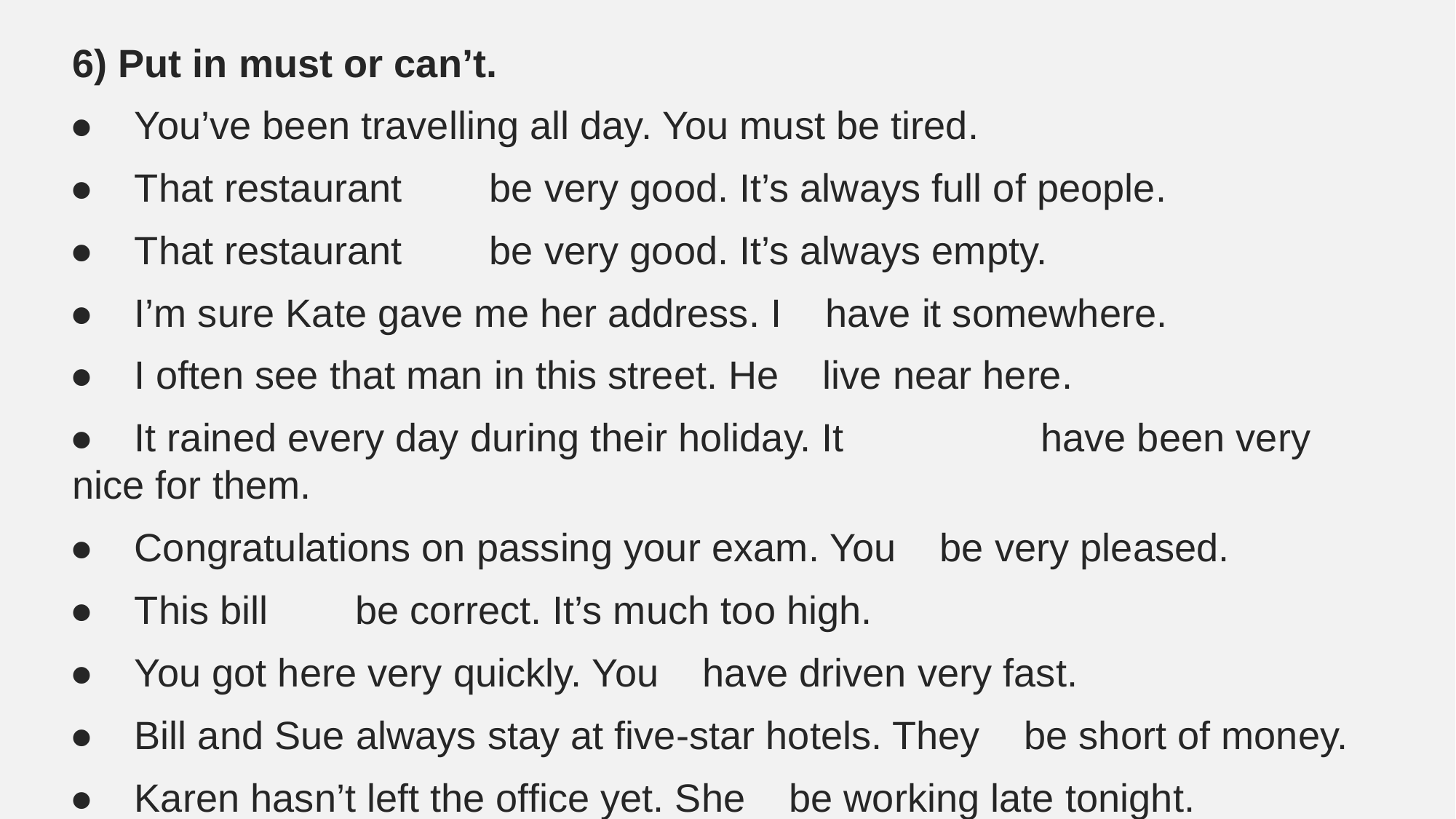

#
6) Put in must or can’t.
⦁    You’ve been travelling all day. You must be tired.
⦁    That restaurant        be very good. It’s always full of people.
⦁    That restaurant        be very good. It’s always empty.
⦁    I’m sure Kate gave me her address. I    have it somewhere.
⦁    I often see that man in this street. He    live near here.
⦁    It rained every day during their holiday. It                  have been very nice for them.
⦁    Congratulations on passing your exam. You    be very pleased.
⦁    This bill        be correct. It’s much too high.
⦁    You got here very quickly. You    have driven very fast.
⦁    Bill and Sue always stay at five-star hotels. They    be short of money.
⦁    Karen hasn’t left the office yet. She    be working late tonight.